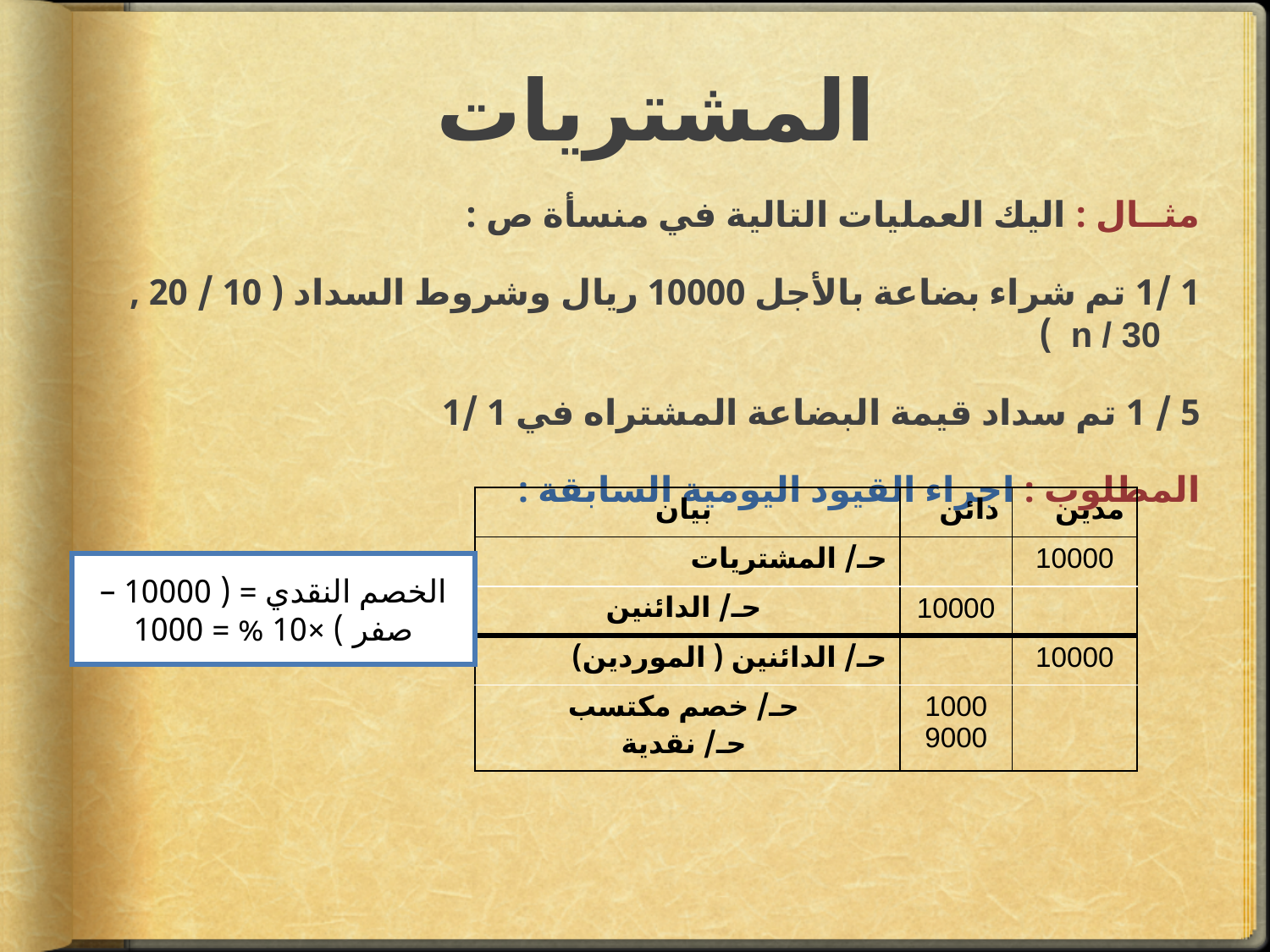

# المشتريات
مثــال : اليك العمليات التالية في منسأة ص :
1 /1 تم شراء بضاعة بالأجل 10000 ريال وشروط السداد ( 10 / 20 , n / 30  )
5 / 1 تم سداد قيمة البضاعة المشتراه في 1 /1
المطلوب : اجراء القيود اليومية السابقة :

| بيان | دائن | مدين |
| --- | --- | --- |
| حـ/ المشتريات |  | 10000 |
| حـ/ الدائنين | 10000 |  |
| حـ/ الدائنين ( الموردين) |  | 10000 |
| حـ/ خصم مكتسب حـ/ نقدية | 1000 9000 |  |
الخصم النقدي = ( 10000 – صفر ) ×10 % = 1000